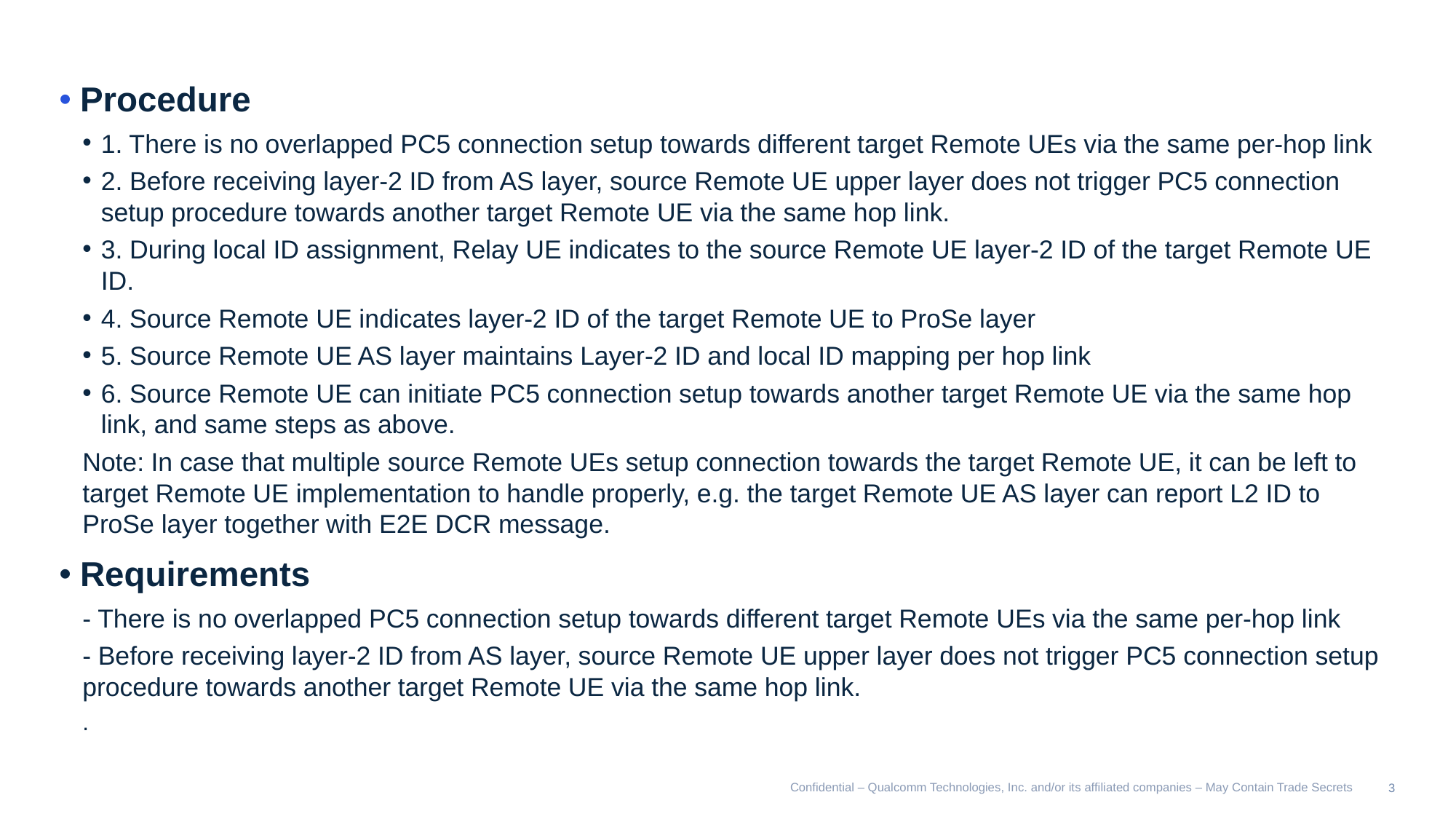

Procedure
1. There is no overlapped PC5 connection setup towards different target Remote UEs via the same per-hop link
2. Before receiving layer-2 ID from AS layer, source Remote UE upper layer does not trigger PC5 connection setup procedure towards another target Remote UE via the same hop link.
3. During local ID assignment, Relay UE indicates to the source Remote UE layer-2 ID of the target Remote UE ID.
4. Source Remote UE indicates layer-2 ID of the target Remote UE to ProSe layer
5. Source Remote UE AS layer maintains Layer-2 ID and local ID mapping per hop link
6. Source Remote UE can initiate PC5 connection setup towards another target Remote UE via the same hop link, and same steps as above.
Note: In case that multiple source Remote UEs setup connection towards the target Remote UE, it can be left to target Remote UE implementation to handle properly, e.g. the target Remote UE AS layer can report L2 ID to ProSe layer together with E2E DCR message.
Requirements
- There is no overlapped PC5 connection setup towards different target Remote UEs via the same per-hop link
- Before receiving layer-2 ID from AS layer, source Remote UE upper layer does not trigger PC5 connection setup procedure towards another target Remote UE via the same hop link.
.